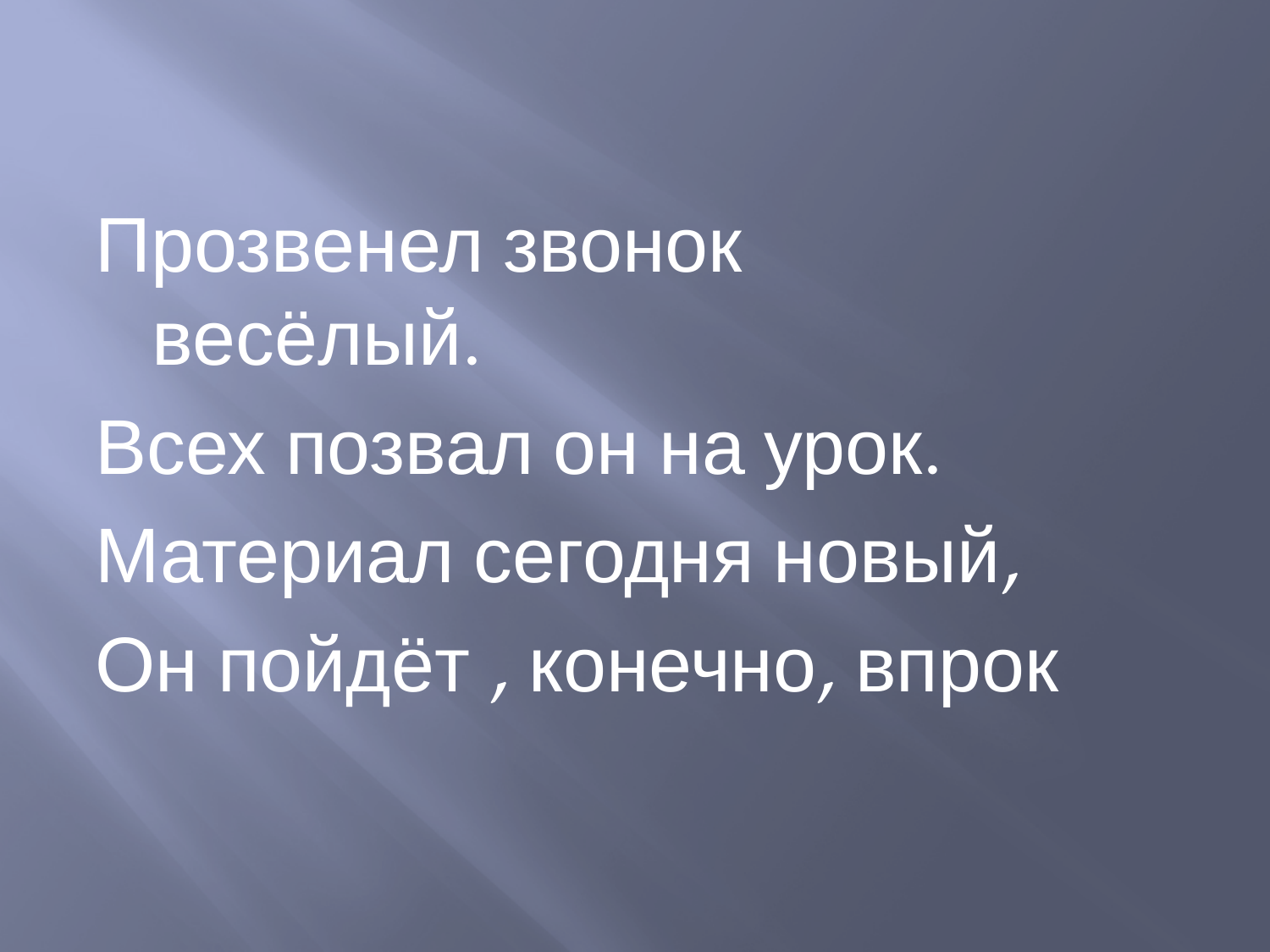

#
Прозвенел звонок        весёлый.
Всех позвал он на урок.
Материал сегодня новый,
Он пойдёт , конечно, впрок